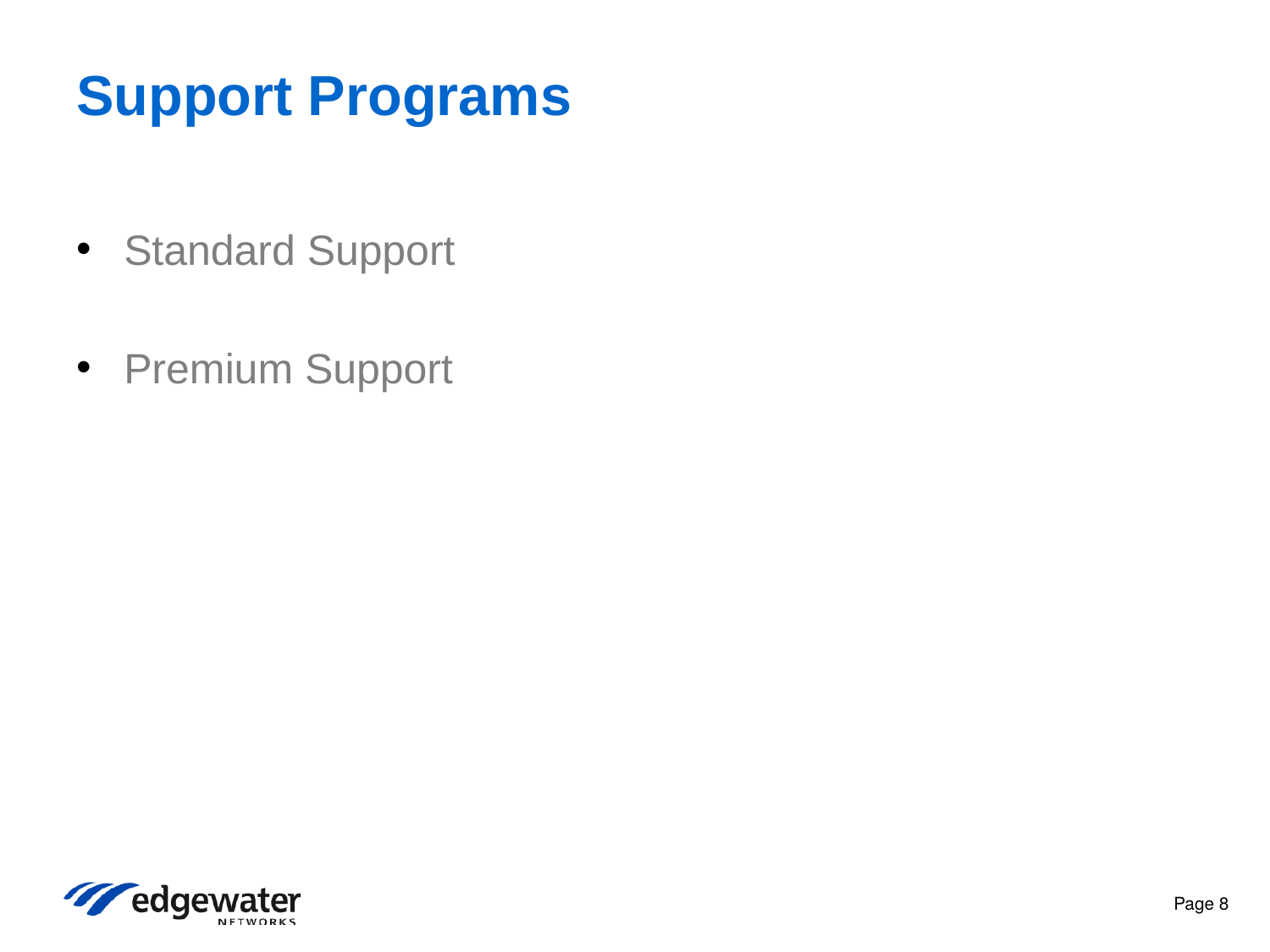

# Support Programs

Standard Support

Premium Support